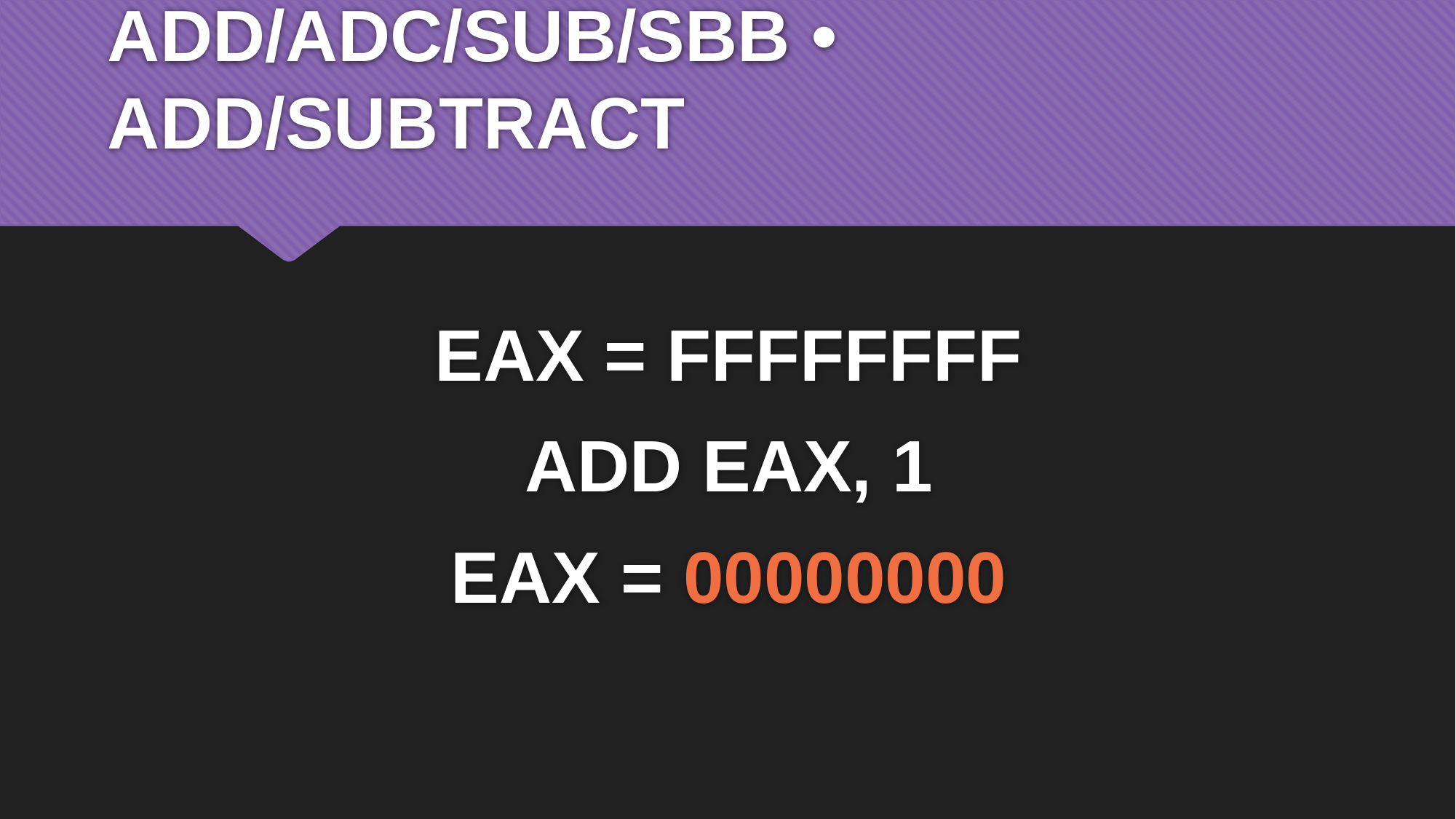

# ADD/ADC/SUB/SBB • ADD/SUBTRACT
EAX = FFFFFFFF
ADD EAX, 1
EAX = 00000000